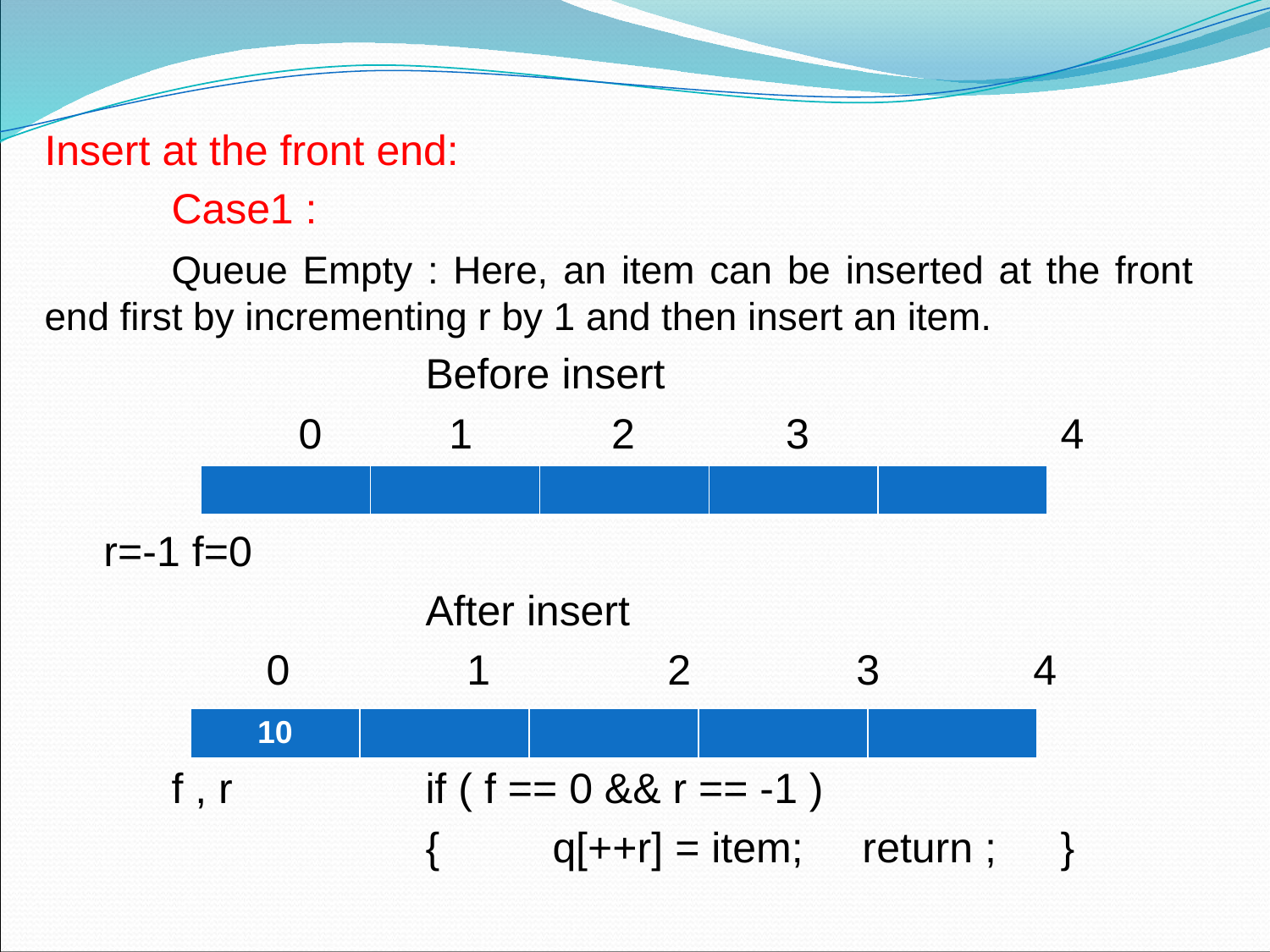

Insert at the front end:
	Case1 :
	Queue Empty : Here, an item can be inserted at the front end first by incrementing r by 1 and then insert an item.
			Before insert
		0	  1	     2	         3		4

     r=-1 f=0
			After insert
	        0               1               2              3             4

	f , r		if ( f == 0 && r == -1 )
			{	q[++r] = item;     return ;	}
|  |  |  |  |  |
| --- | --- | --- | --- | --- |
| 10 |  |  |  |  |
| --- | --- | --- | --- | --- |